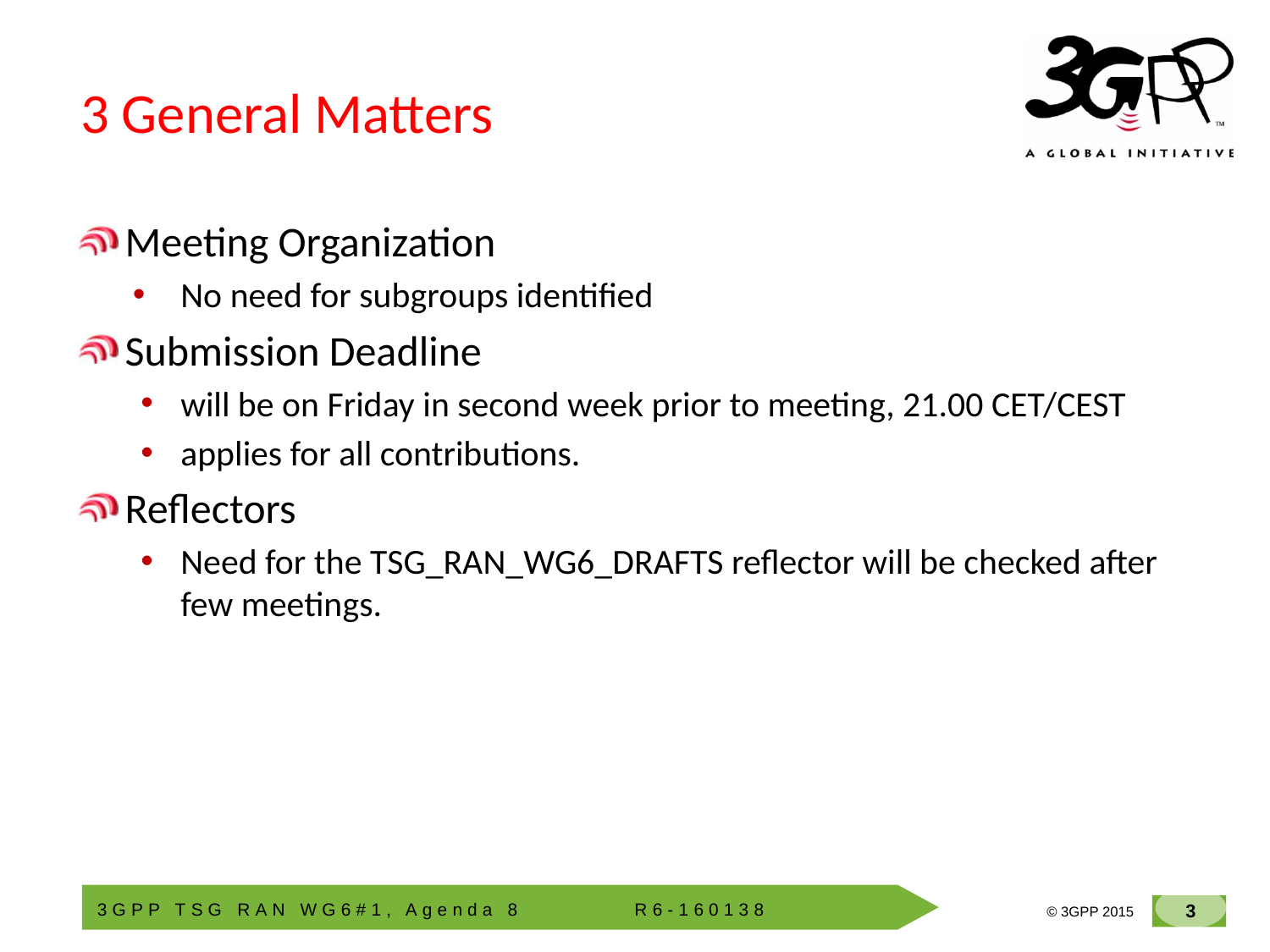

# 3 General Matters
Meeting Organization
No need for subgroups identified
Submission Deadline
will be on Friday in second week prior to meeting, 21.00 CET/CEST
applies for all contributions.
Reflectors
Need for the TSG_RAN_WG6_DRAFTS reflector will be checked after few meetings.